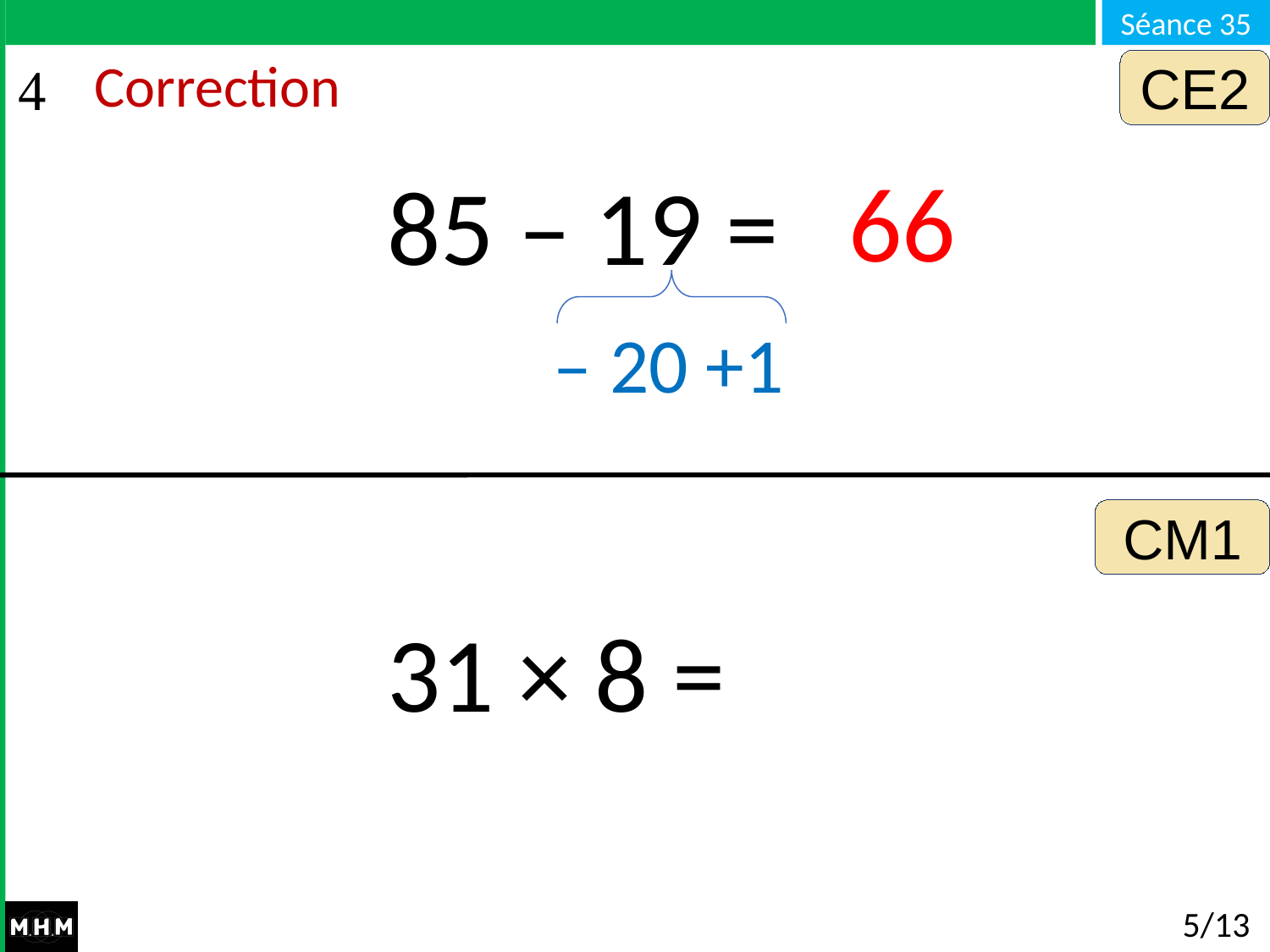

CE2
# Correction
66
85 – 19 =

– 20 +1

CM1
31 × 8 =
5/13